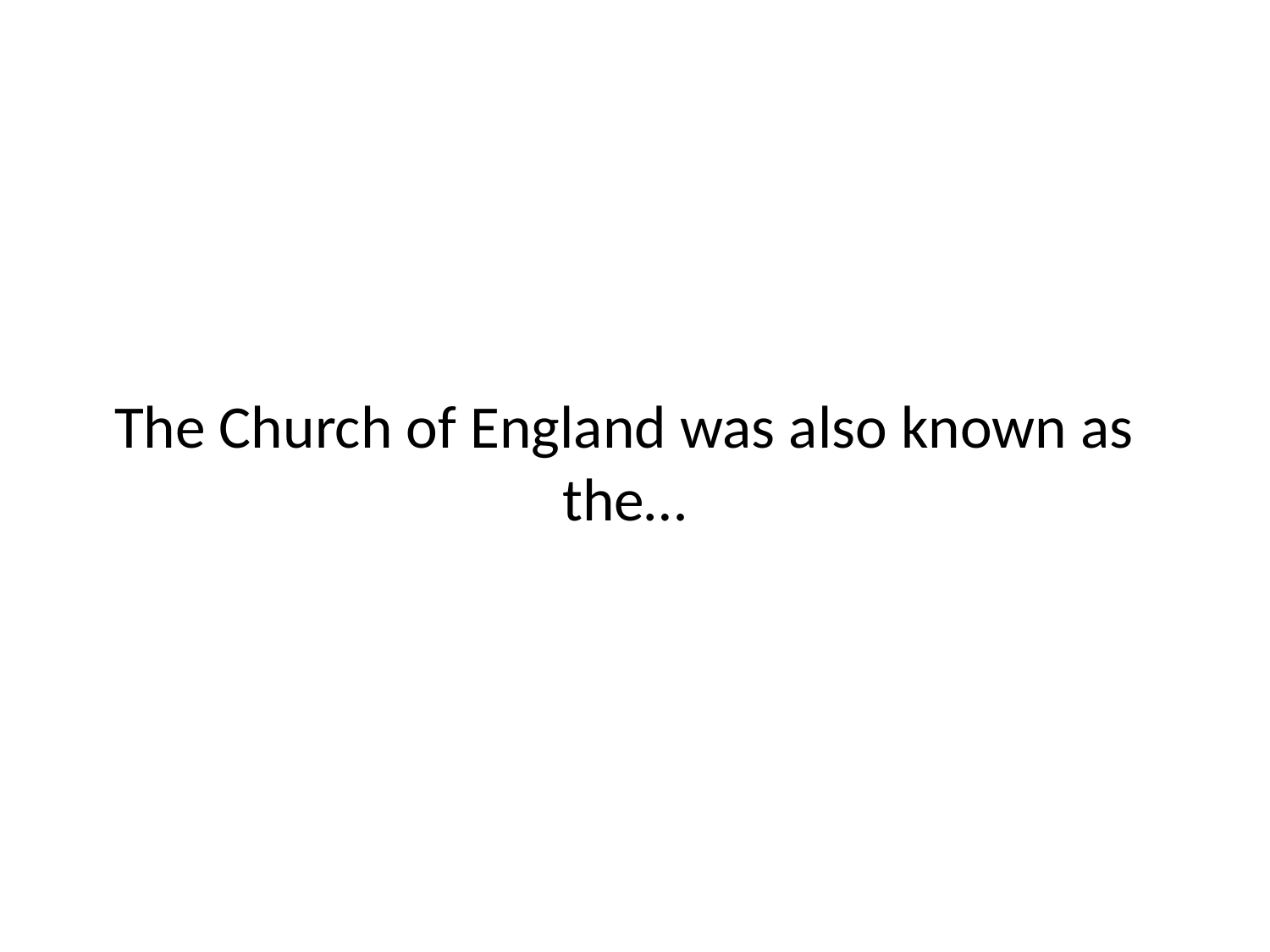

# The Church of England was also known as the…